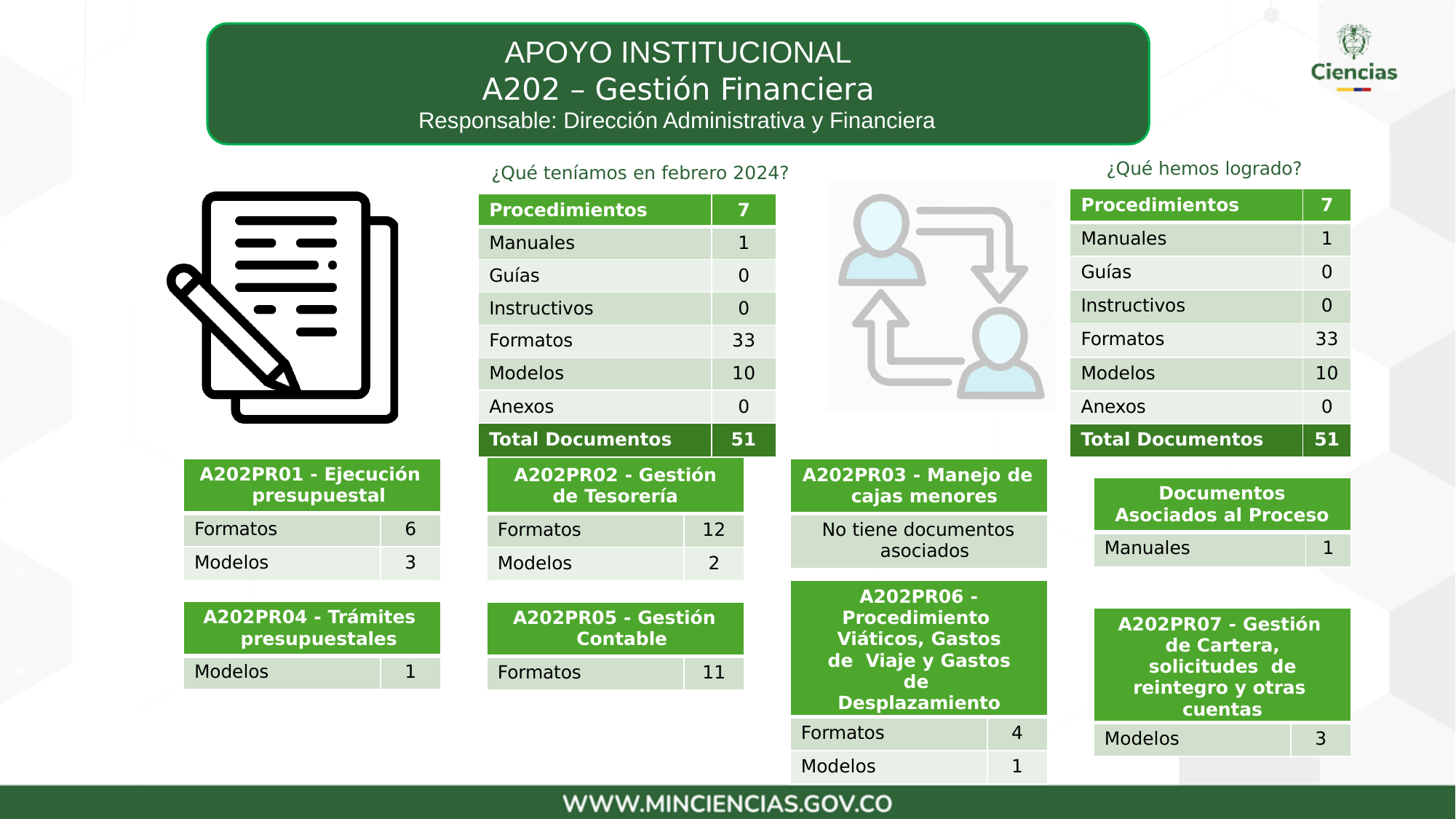

# APOYO INSTITUCIONAL
A202 – Gestión Financiera
Responsable: Dirección Administrativa y Financiera
¿Qué hemos logrado?
¿Qué teníamos en febrero 2024?

| Procedimientos | 7 |
| --- | --- |
| Manuales | 1 |
| Guías | 0 |
| Instructivos | 0 |
| Formatos | 33 |
| Modelos | 10 |
| Anexos | 0 |
| Total Documentos | 51 |

| Procedimientos |  |  | 7 |  |
| --- | --- | --- | --- | --- |
| Manuales |  |  | 1 |  |
| Guías |  |  | 0 |  |
| Instructivos |  |  | 0 |  |
| Formatos |  |  | 33 |  |
| Modelos |  |  | 10 |  |
| Anexos |  |  | 0 |  |
| Total Documentos |  |  | 51 |  |
|  | A202PR02 - Gestión de Tesorería |  |  |  |
|  | Formatos | 12 |  |  |
|  | Modelos | 2 |  |  |
| A202PR01 - Ejecución presupuestal |  |
| --- | --- |
| Formatos | 6 |
| Modelos | 3 |
| A202PR03 - Manejo de cajas menores |
| --- |
| No tiene documentos asociados |
| Documentos Asociados al Proceso |  |
| --- | --- |
| Manuales | 1 |
| A202PR06 - Procedimiento Viáticos, Gastos de Viaje y Gastos de Desplazamiento |  |
| --- | --- |
| Formatos | 4 |
| Modelos | 1 |
| A202PR04 - Trámites presupuestales |  |
| --- | --- |
| Modelos | 1 |
| A202PR05 - Gestión Contable |  |
| --- | --- |
| Formatos | 11 |
| A202PR07 - Gestión de Cartera, solicitudes de reintegro y otras cuentas |  |
| --- | --- |
| Modelos | 3 |